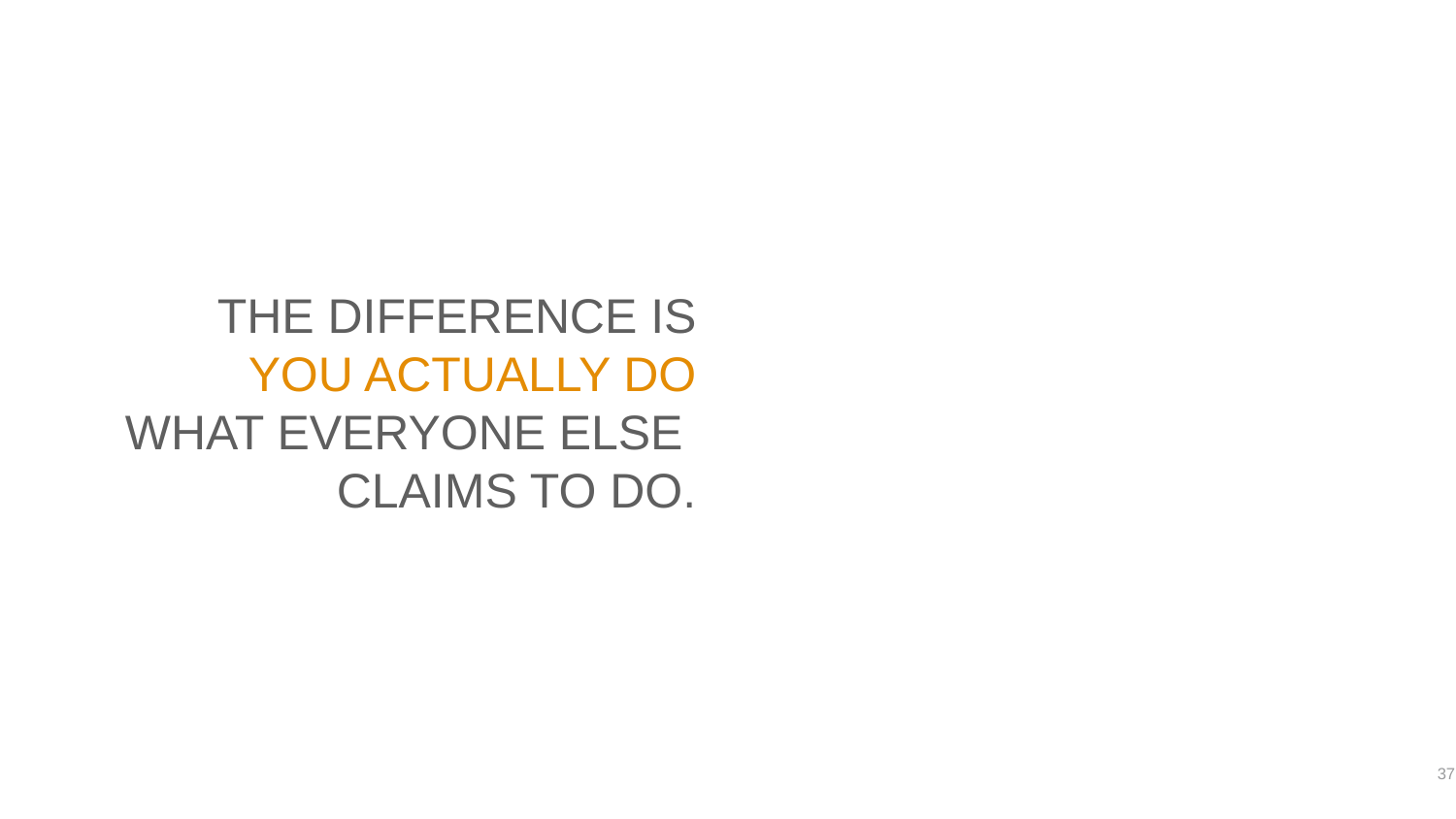

THE DIFFERENCE IS YOU ACTUALLY DO WHAT EVERYONE ELSE
CLAIMS TO DO.